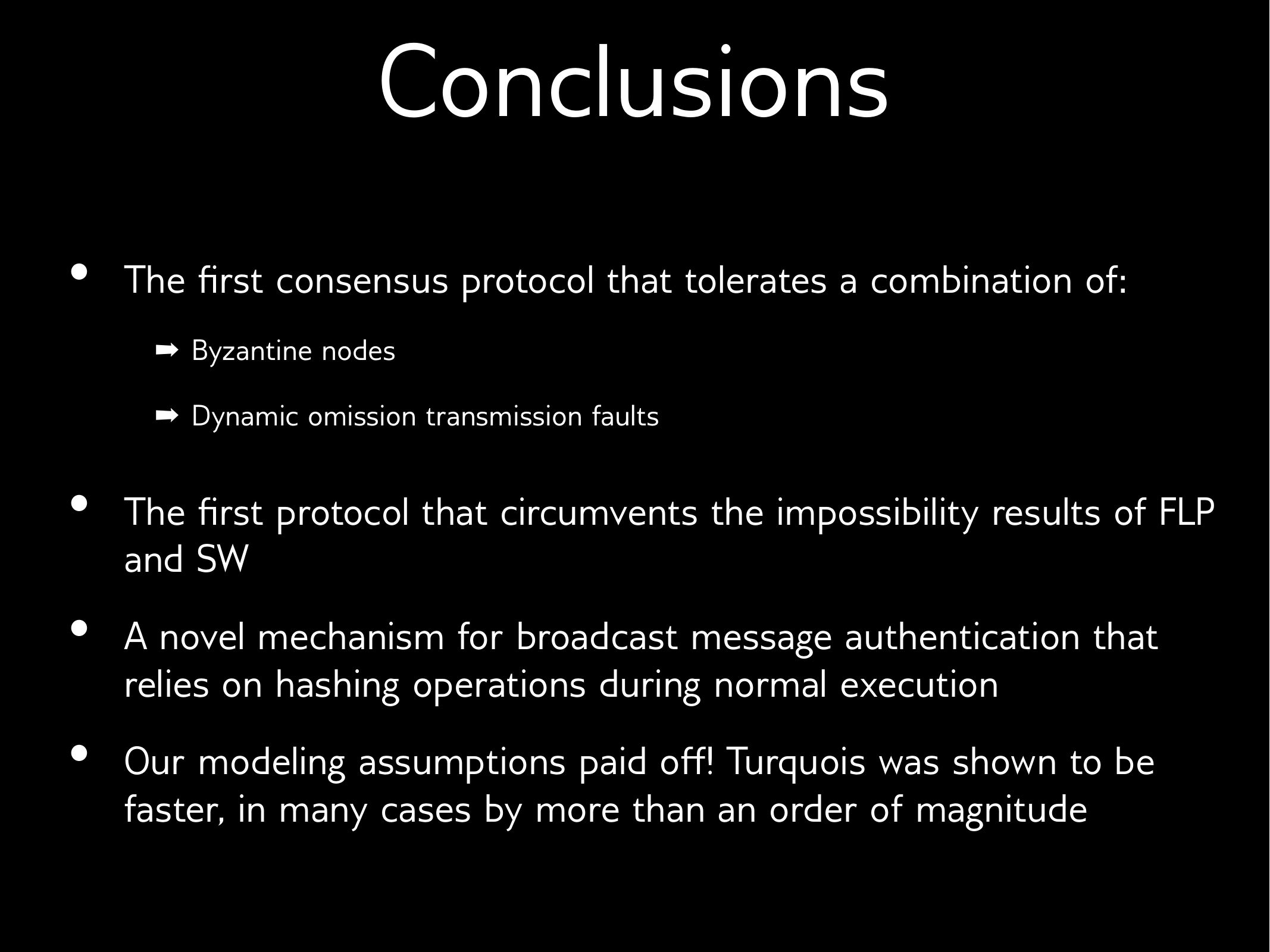

# Conclusions
The first consensus protocol that tolerates a combination of:
Byzantine nodes
Dynamic omission transmission faults
The first protocol that circumvents the impossibility results of FLP and SW
A novel mechanism for broadcast message authentication that relies on hashing operations during normal execution
Our modeling assumptions paid off! Turquois was shown to be faster, in many cases by more than an order of magnitude